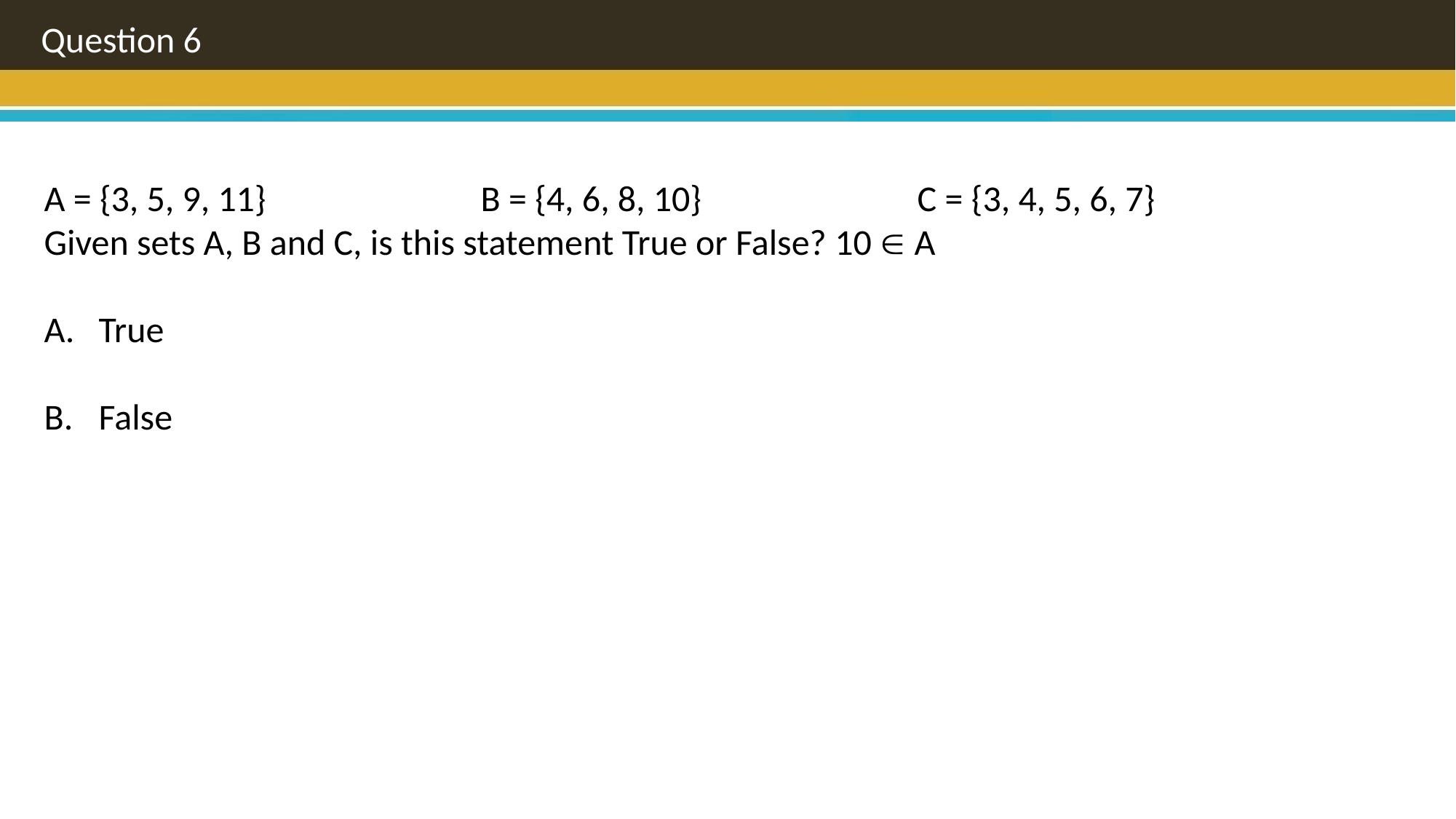

Question 6
A = {3, 5, 9, 11}		B = {4, 6, 8, 10}		C = {3, 4, 5, 6, 7}
Given sets A, B and C, is this statement True or False? 10 ∈ A

True

False